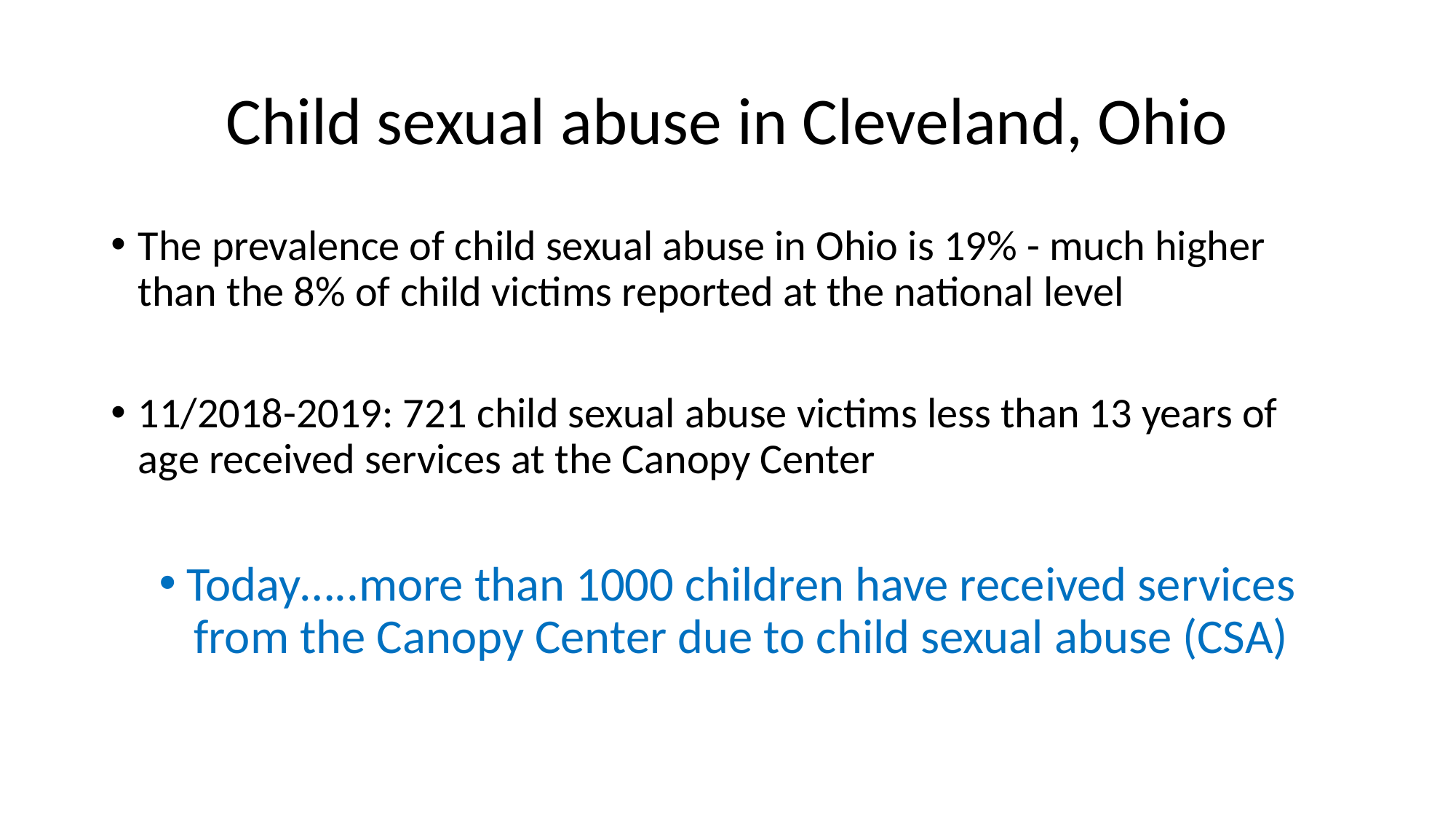

# Child sexual abuse in Cleveland, Ohio
The prevalence of child sexual abuse in Ohio is 19% - much higher than the 8% of child victims reported at the national level

11/2018-2019: 721 child sexual abuse victims less than 13 years of age received services at the Canopy Center

Today…..more than 1000 children have received services from the Canopy Center due to child sexual abuse (CSA)